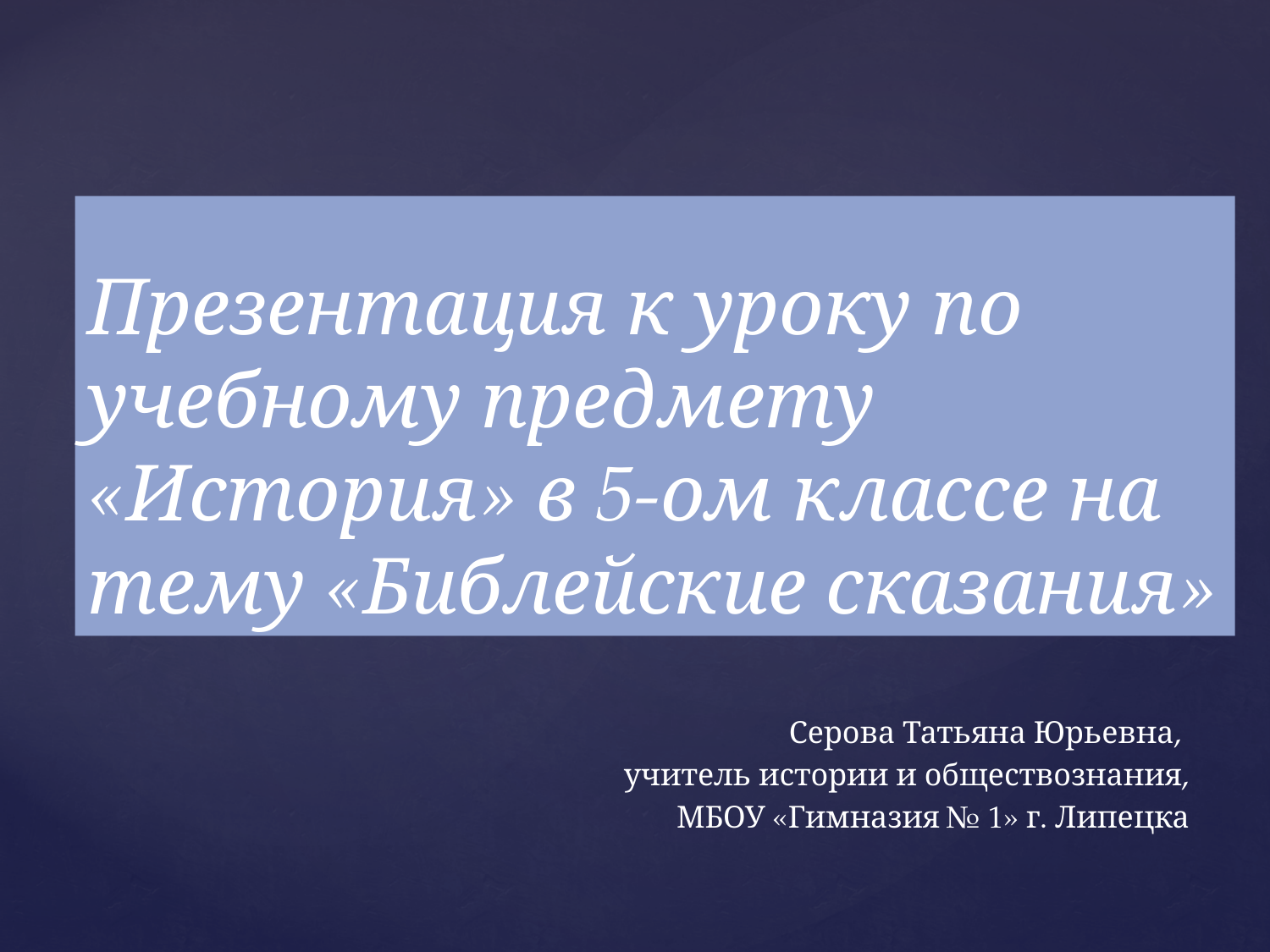

# Презентация к уроку по учебному предмету «История» в 5-ом классе на тему «Библейские сказания»
Серова Татьяна Юрьевна,
учитель истории и обществознания,
 МБОУ «Гимназия № 1» г. Липецка